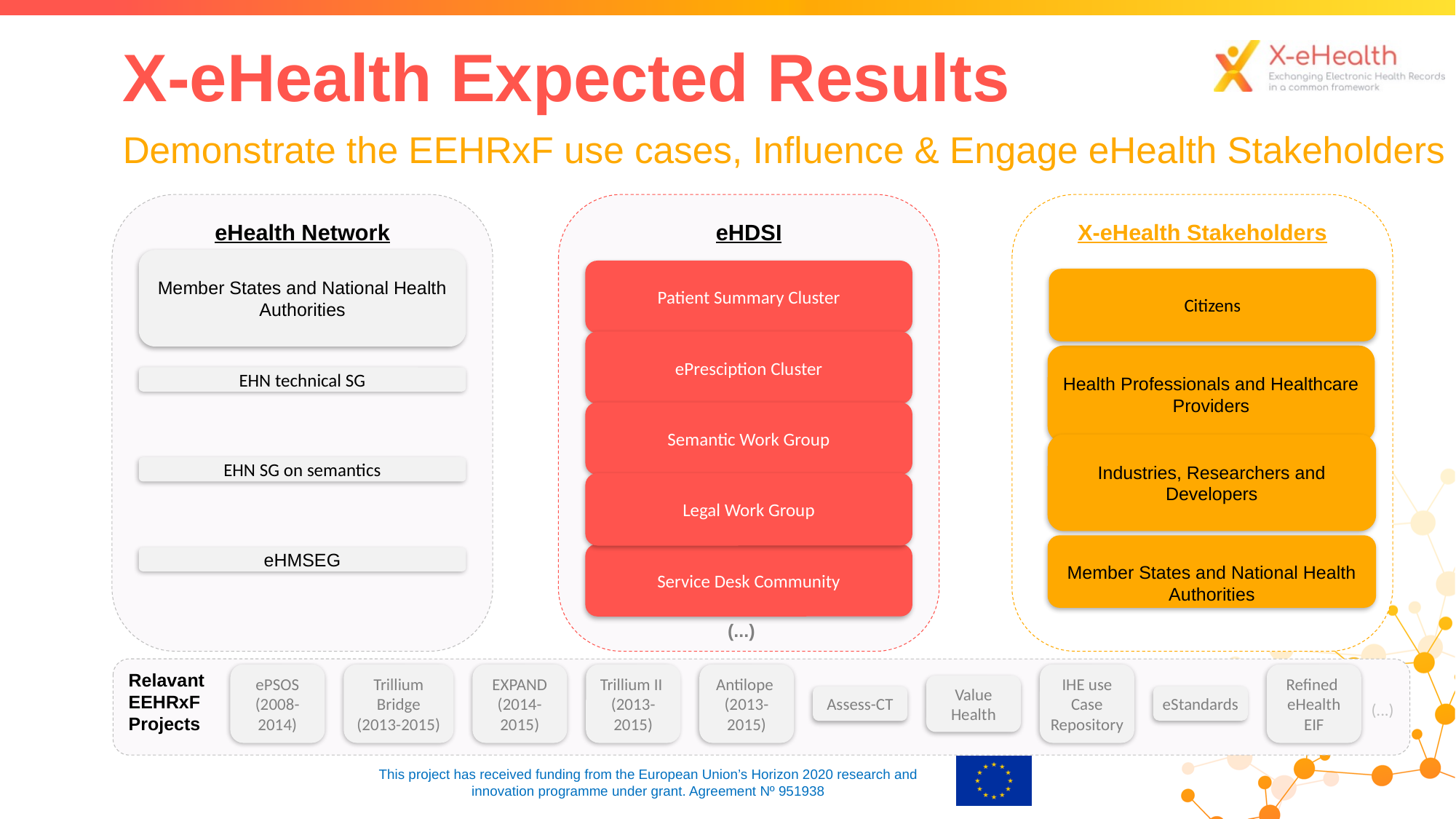

X-eHealth Expected Results
Demonstrate the EEHRxF use cases, Influence & Engage eHealth Stakeholders
eHealth Network
eHDSI
X-eHealth Stakeholders

​

Citizens

Patient Summary Cluster

Member States and National Health Authorities
​

ePresciption Cluster

EHN technical SG

Health Professionals and Healthcare Providers​

Semantic Work Group

EHN SG on semantics

Industries, Researchers and Developers​

Legal Work Group

eHMSEG

Member States and National Health Authorities​

Service Desk Community

(...)
Relavant
EEHRxF
Projects
ePSOS
(2008-2014)
Trillium Bridge
(2013-2015)
EXPAND
(2014-2015)
Trillium II
(2013-2015)
Antilope
(2013-2015)
IHE use Case Repository
Refined
eHealth EIF
Value Health
eStandards
Assess-CT
(...)